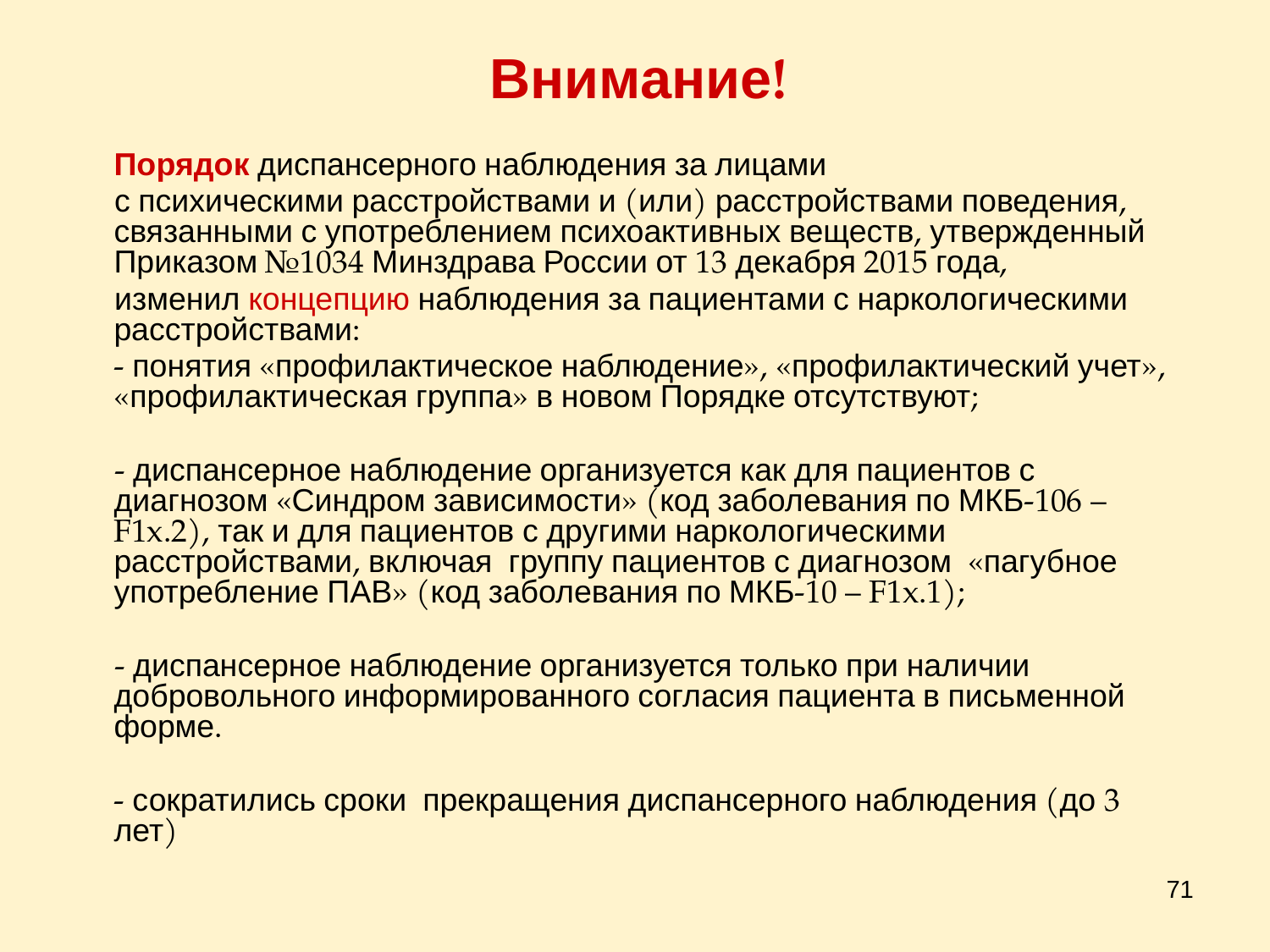

# Внимание!
	Порядок диспансерного наблюдения за лицами
      с психическими расстройствами и (или) расстройствами поведения, связанными с употреблением психоактивных веществ, утвержденный Приказом №1034 Минздрава России от 13 декабря 2015 года,
      изменил концепцию наблюдения за пациентами с наркологическими расстройствами:
	- понятия «профилактическое наблюдение», «профилактический учет», «профилактическая группа» в новом Порядке отсутствуют;

      - диспансерное наблюдение организуется как для пациентов с диагнозом «Синдром зависимости» (код заболевания по МКБ-106 – F1x.2), так и для пациентов с другими наркологическими расстройствами, включая  группу пациентов с диагнозом  «пагубное употребление ПАВ» (код заболевания по МКБ-10 – F1x.1);

      - диспансерное наблюдение организуется только при наличии добровольного информированного согласия пациента в письменной форме.

	- сократились сроки  прекращения диспансерного наблюдения (до 3 лет)

71